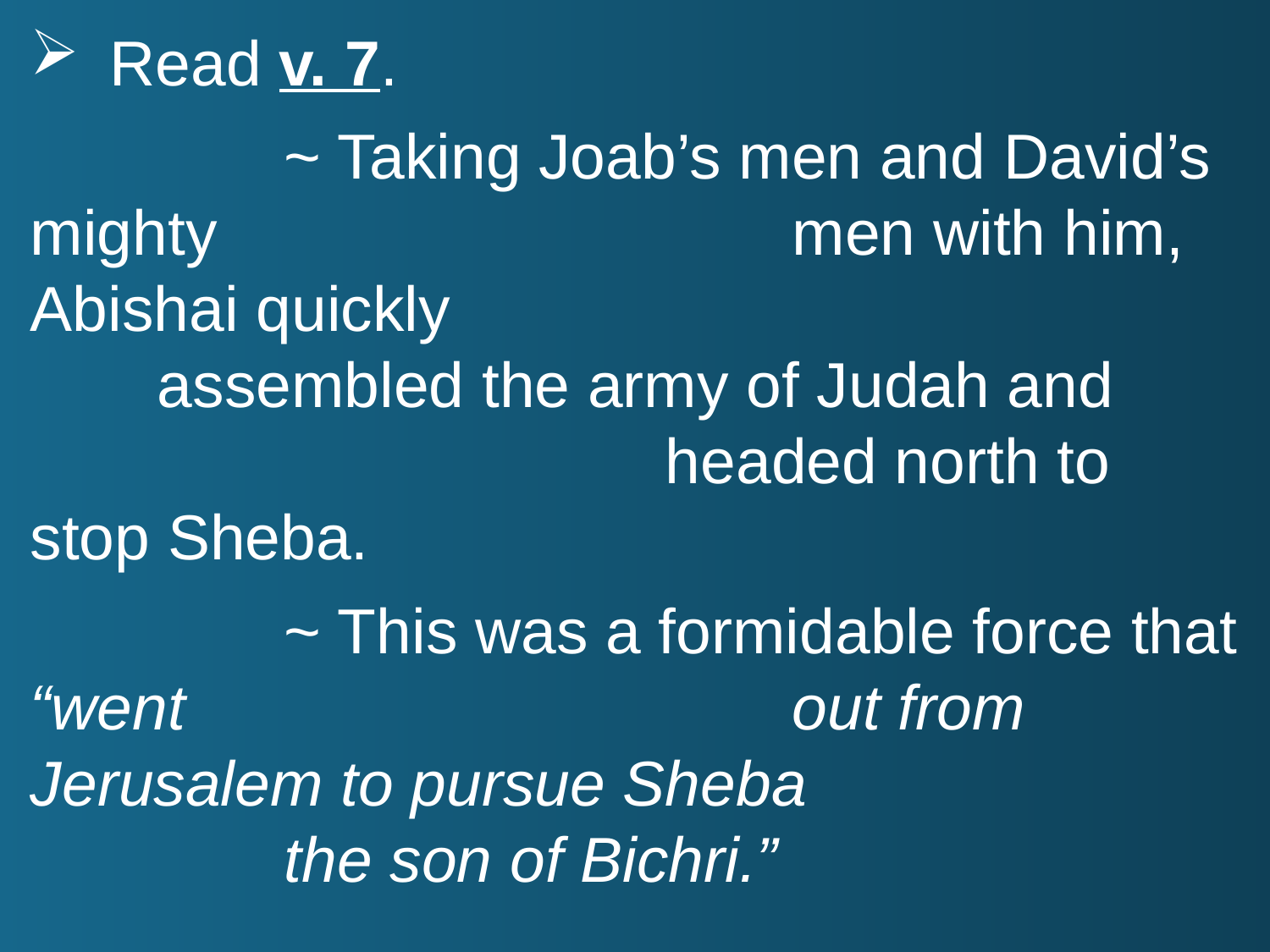

Read v. 7.
		~ Taking Joab’s men and David’s mighty 					men with him, Abishai quickly 							assembled the army of Judah and 						headed north to stop Sheba.
		~ This was a formidable force that “went 					out from Jerusalem to pursue Sheba 					the son of Bichri.”